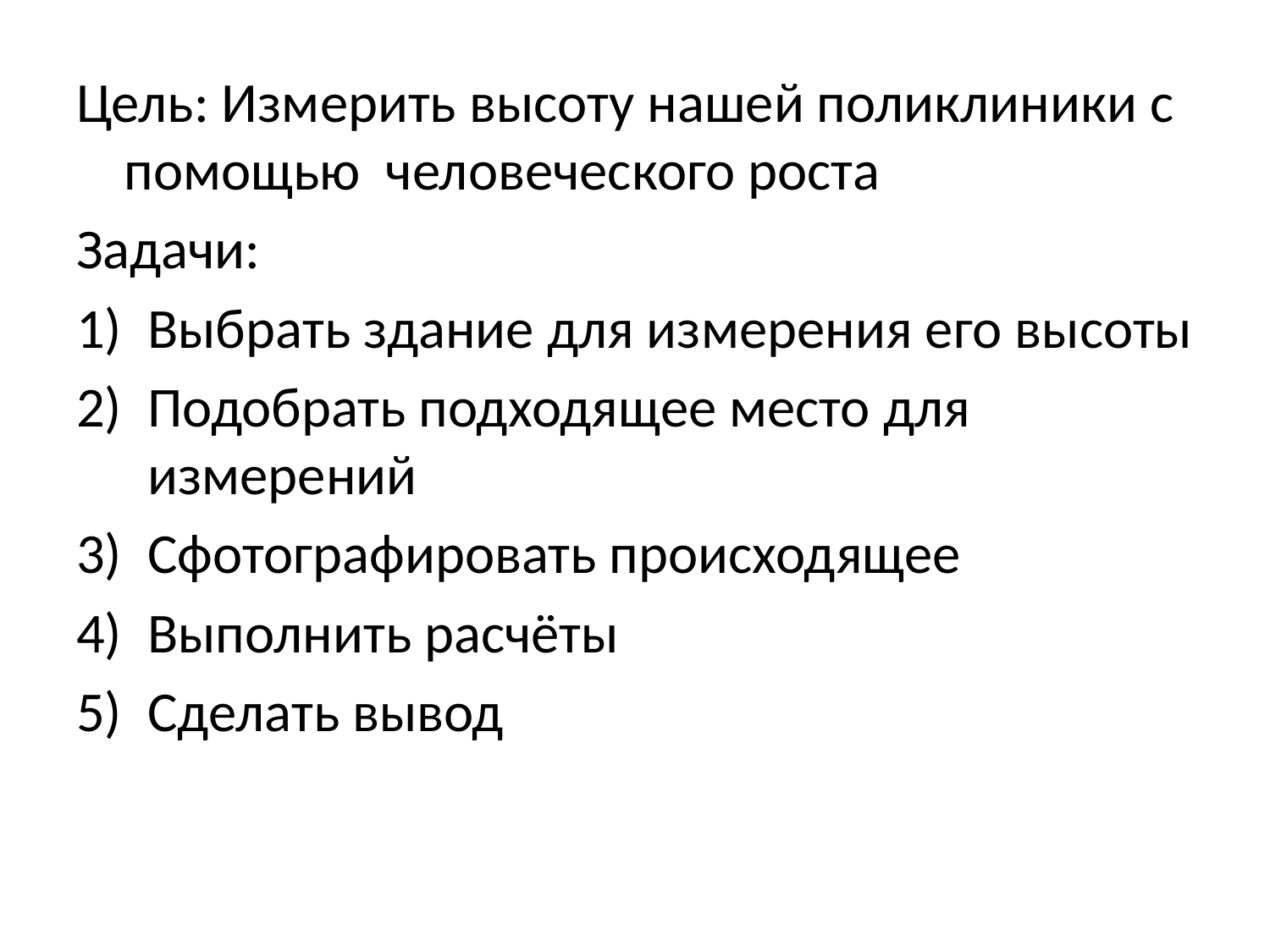

Цель: Измерить высоту нашей поликлиники с помощью  человеческого роста
Задачи:
Выбрать здание для измерения его высоты
Подобрать подходящее место для измерений
Сфотографировать происходящее
Выполнить расчёты
Сделать вывод